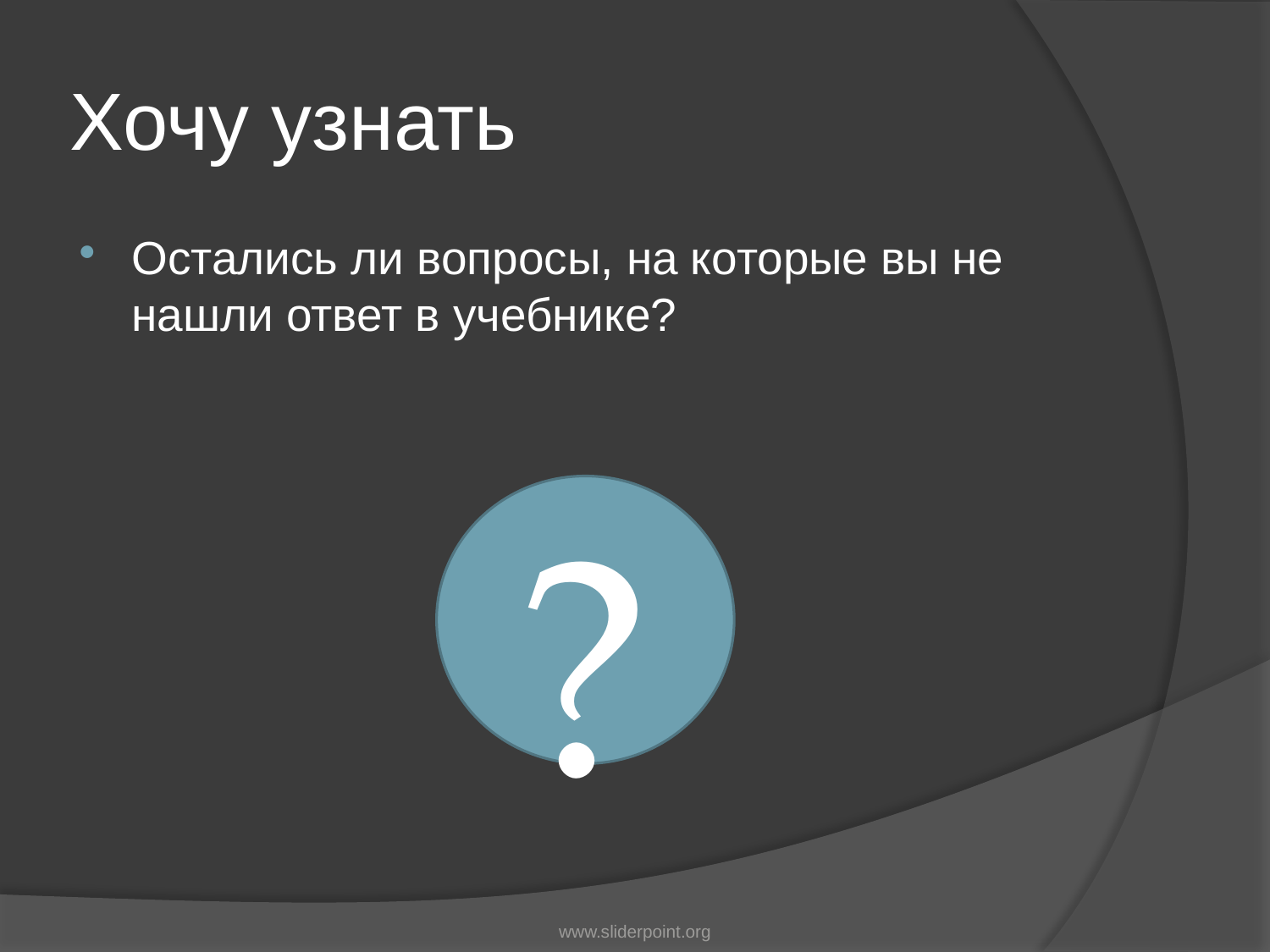

# Хочу узнать
Остались ли вопросы, на которые вы не нашли ответ в учебнике?

?

www.sliderpoint.org